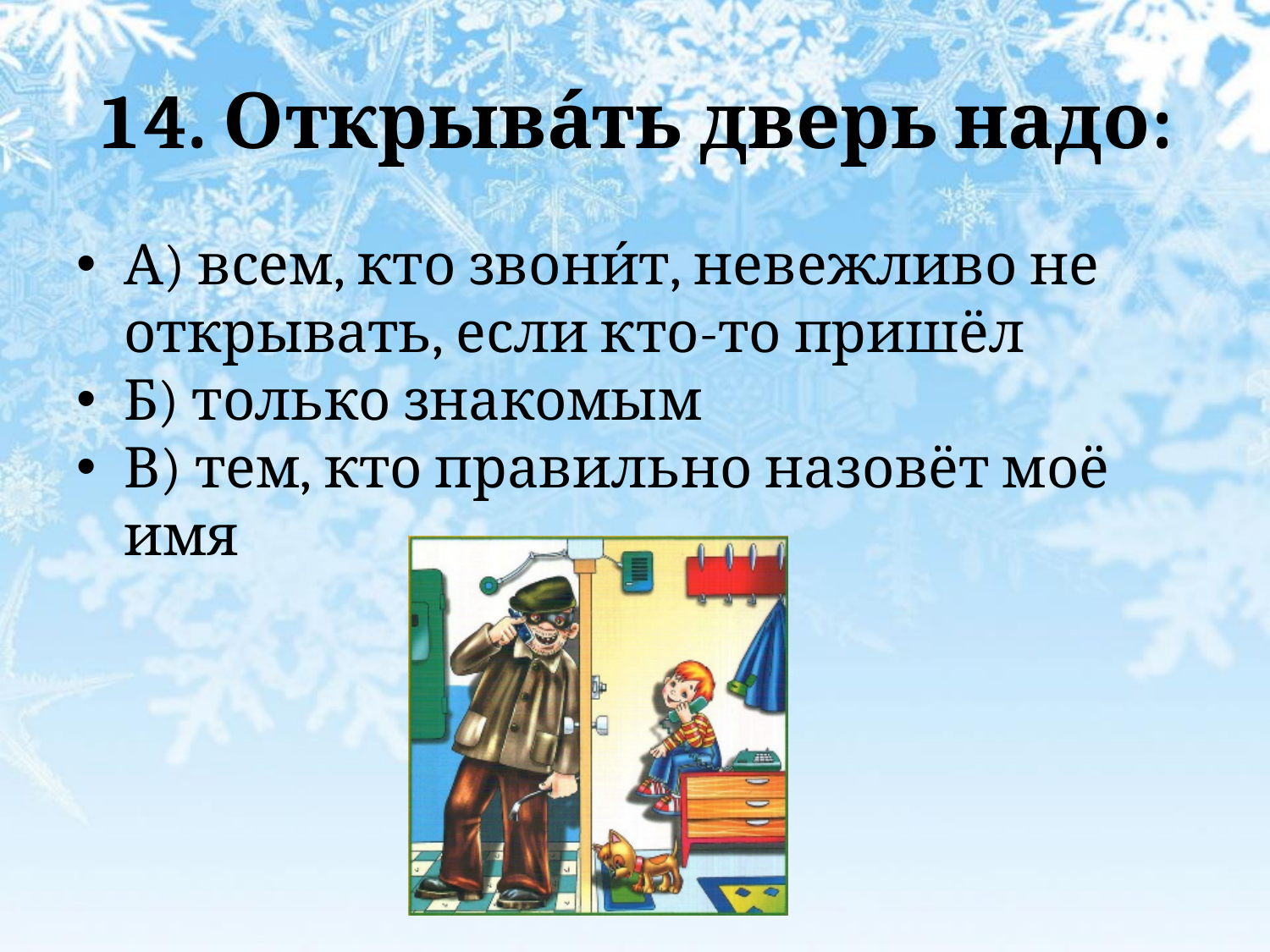

14. Открыва́ть дверь надо:
А) всем, кто звони́т, невежливо не открывать, если кто-то пришёл
Б) только знакомым
В) тем, кто правильно назовёт моё имя